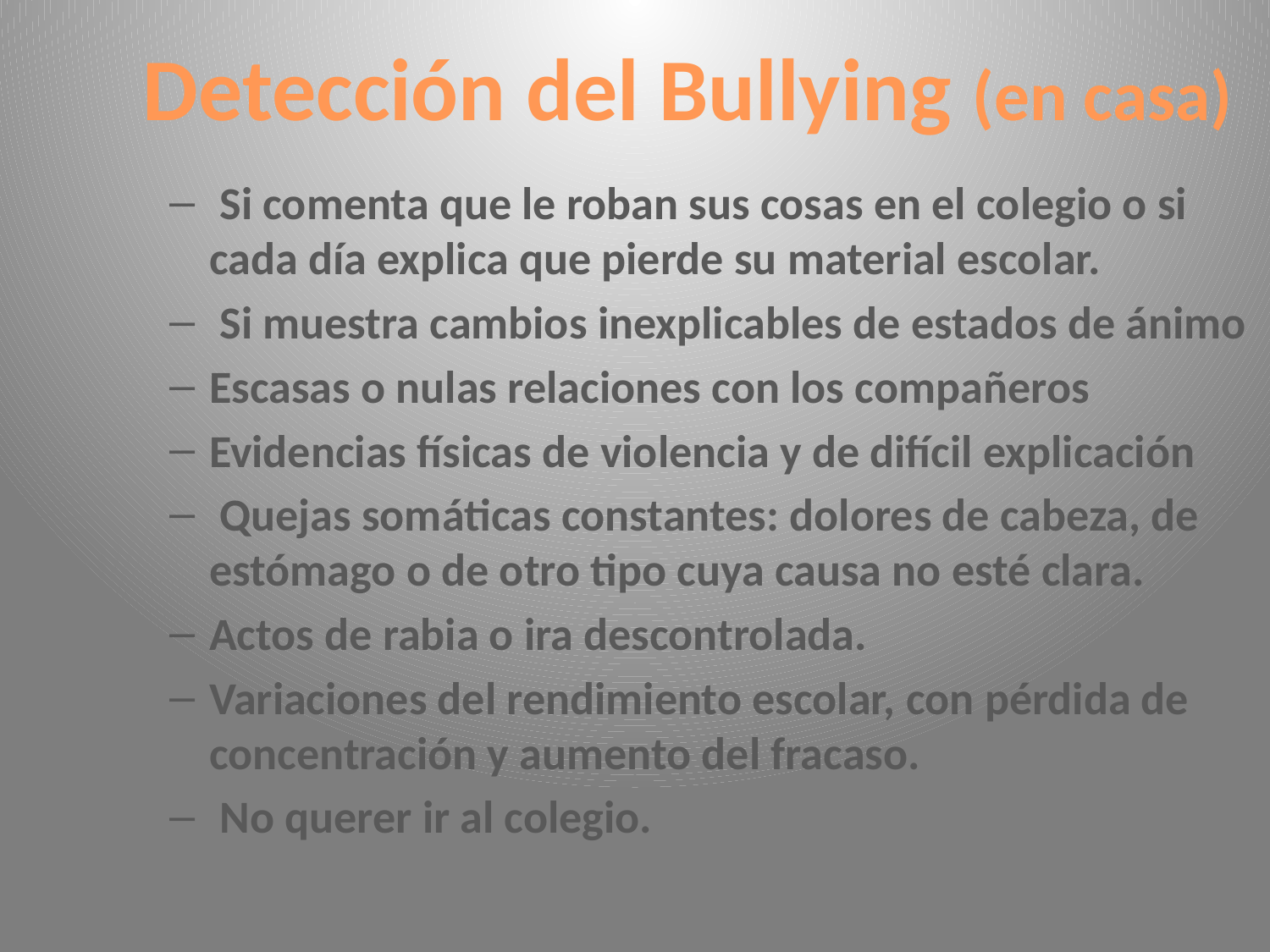

Detección del Bullying (en casa)

 Si comenta que le roban sus cosas en el colegio o si cada día explica que pierde su material escolar.
 Si muestra cambios inexplicables de estados de ánimo
Escasas o nulas relaciones con los compañeros
Evidencias físicas de violencia y de difícil explicación
 Quejas somáticas constantes: dolores de cabeza, de estómago o de otro tipo cuya causa no esté clara.
Actos de rabia o ira descontrolada.
Variaciones del rendimiento escolar, con pérdida de concentración y aumento del fracaso.
 No querer ir al colegio.